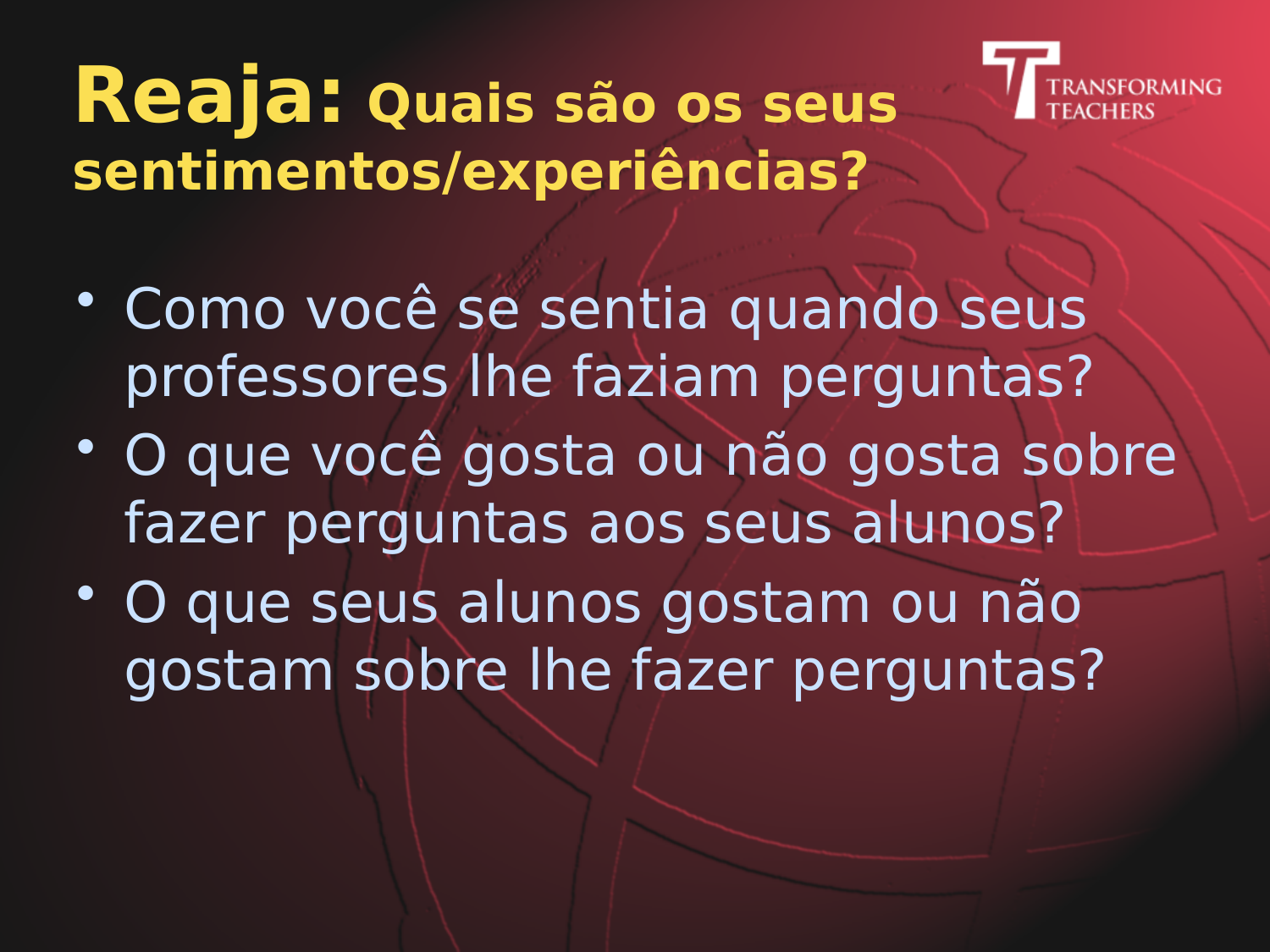

# Reaja: Quais são os seus sentimentos/experiências?
Como você se sentia quando seus professores lhe faziam perguntas?
O que você gosta ou não gosta sobre fazer perguntas aos seus alunos?
O que seus alunos gostam ou não gostam sobre lhe fazer perguntas?